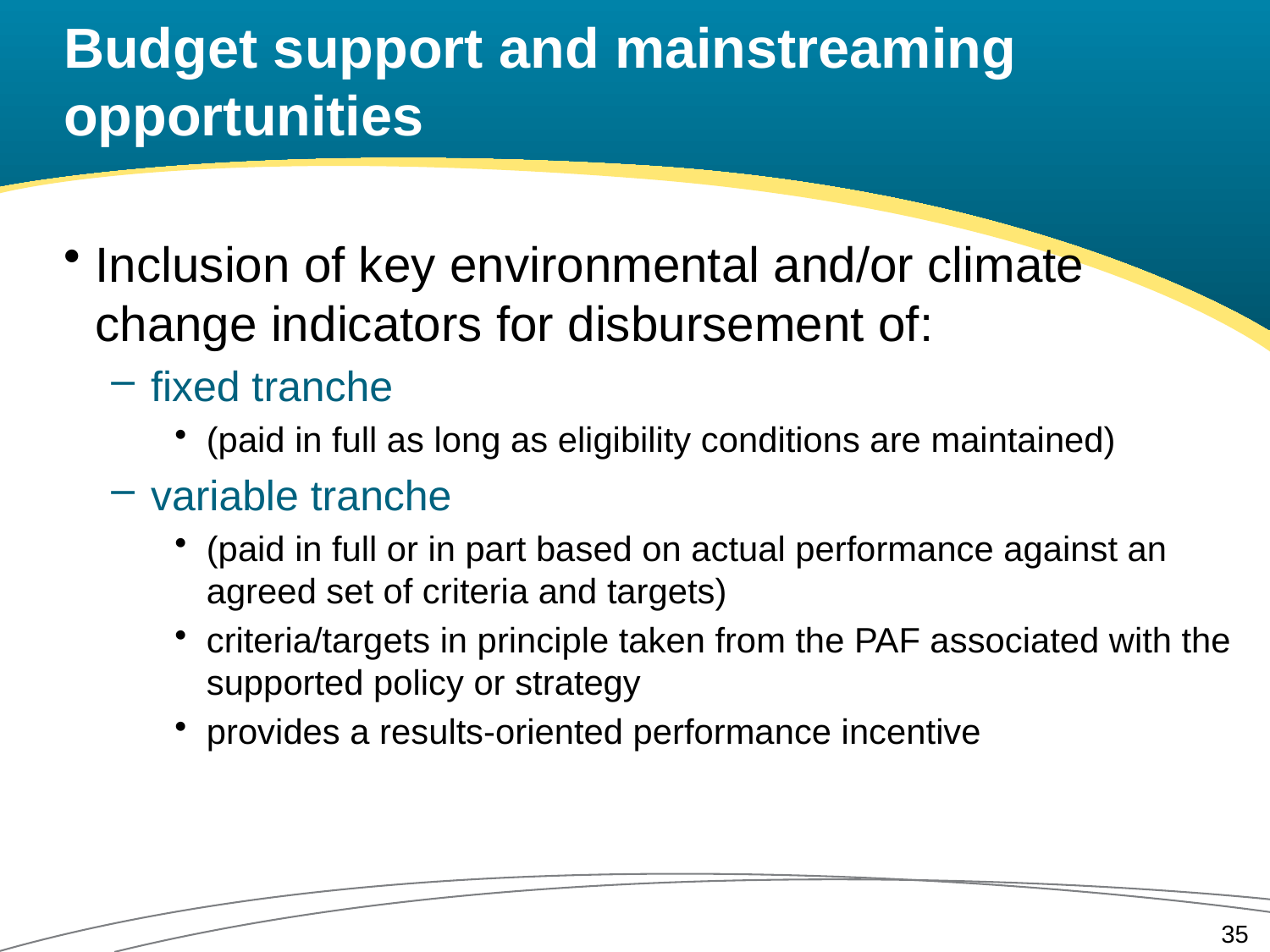

# Budget support and mainstreaming opportunities
Inclusion of key environmental and/or climate change indicators for disbursement of:
fixed tranche
(paid in full as long as eligibility conditions are maintained)
variable tranche
(paid in full or in part based on actual performance against an agreed set of criteria and targets)
criteria/targets in principle taken from the PAF associated with the supported policy or strategy
provides a results-oriented performance incentive
35